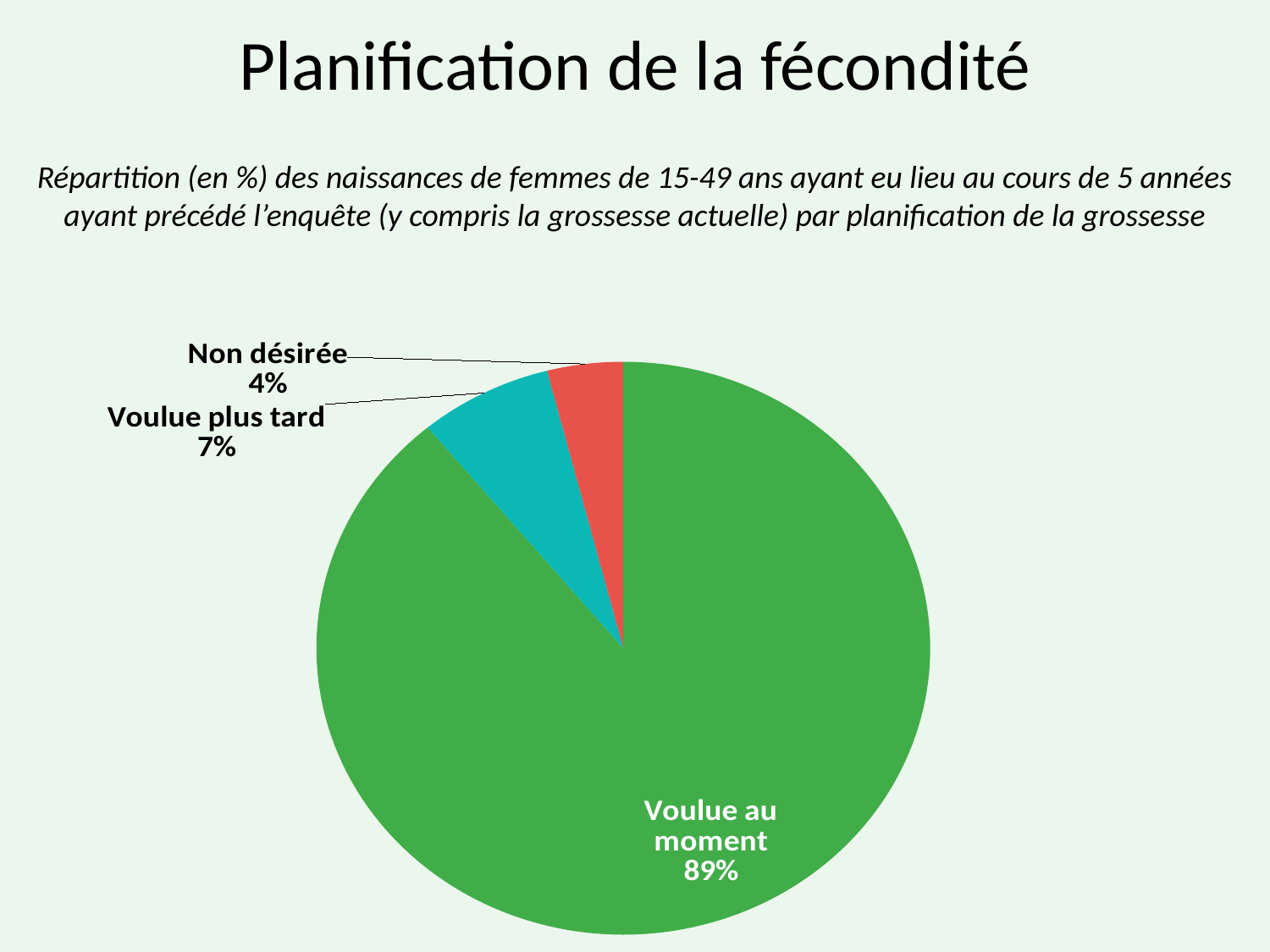

# Planification de la fécondité
Répartition (en %) des naissances de femmes de 15-49 ans ayant eu lieu au cours de 5 années ayant précédé l’enquête (y compris la grossesse actuelle) par planification de la grossesse

### Chart

| Category | Series 1 |
|---|---|
| Voulue au moment | 89.0 |
| Voulue plus tard | 7.0 |
| Non désirée | 4.0 |